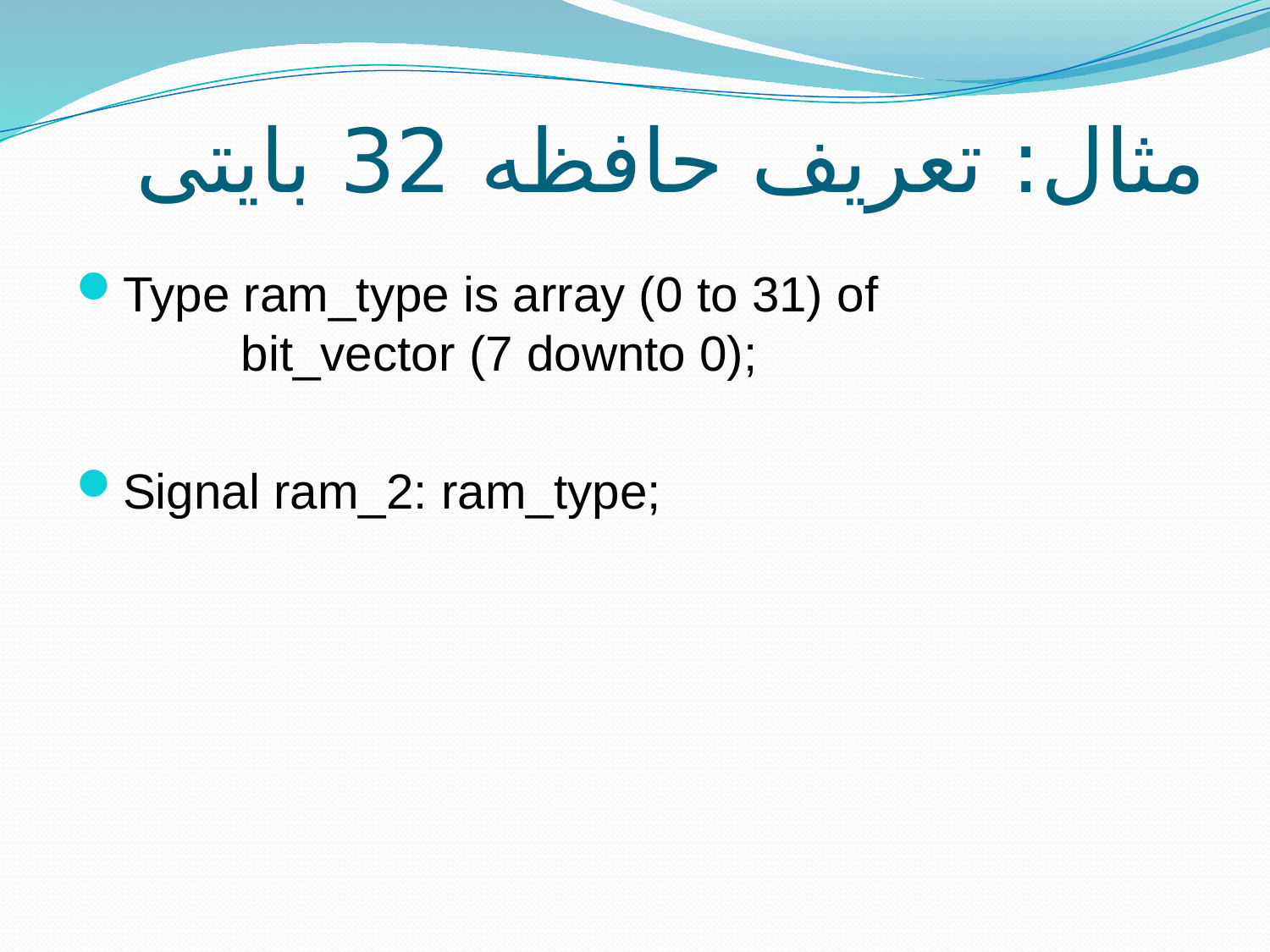

# مثال: تعریف حافظه 32 بایتی
Type ram_type is array (0 to 31) of
	bit_vector (7 downto 0);

Signal ram_2: ram_type;